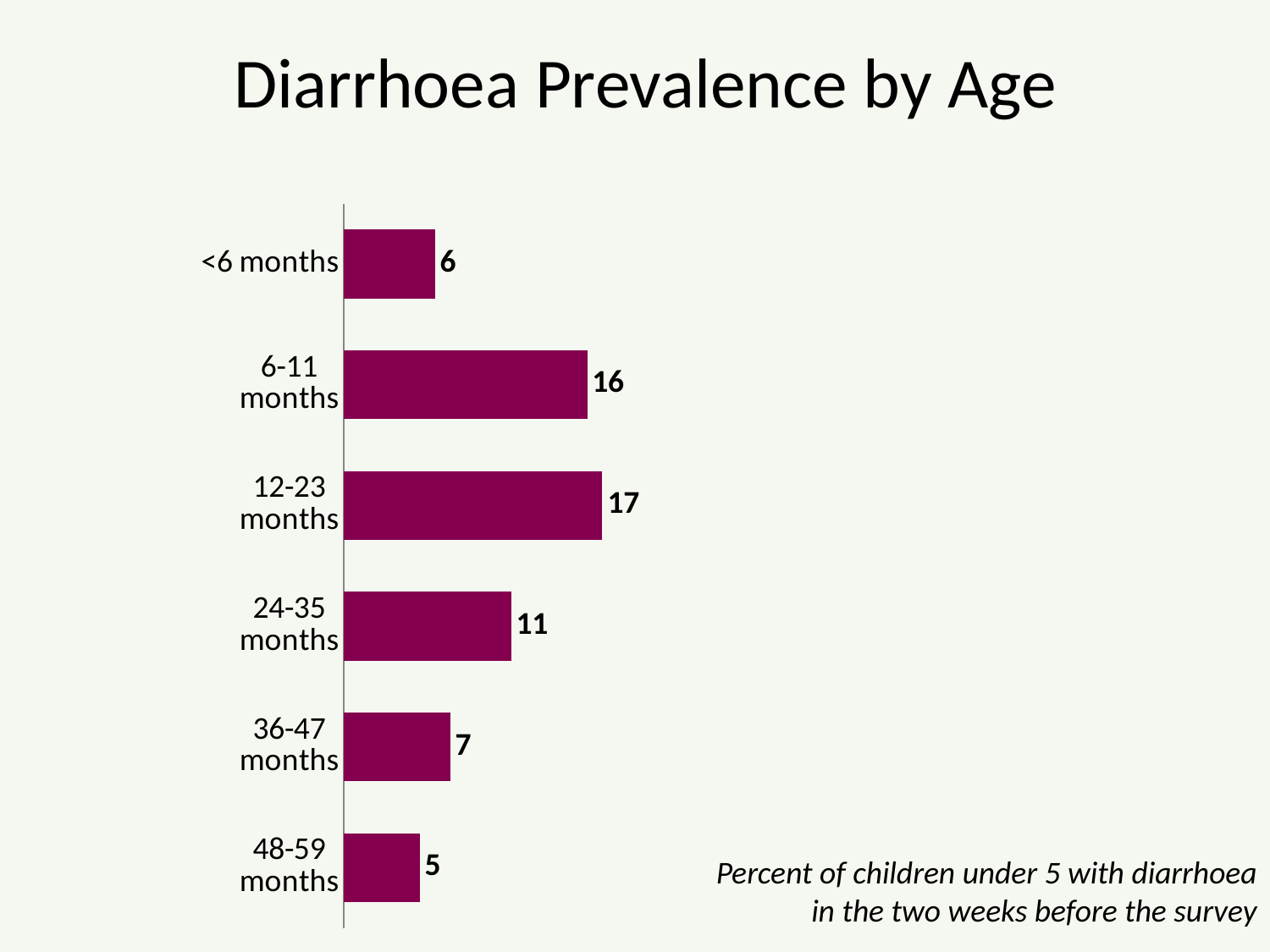

# Diarrhoea Prevalence by Age

### Chart

| Category | Series 1 |
|---|---|
| 48-59 months | 5.0 |
| 36-47 months | 7.0 |
| 24-35 months | 11.0 |
| 12-23 months | 17.0 |
| 6-11 months | 16.0 |
| <6 months | 6.0 |
Percent of children under 5 with diarrhoea in the two weeks before the survey